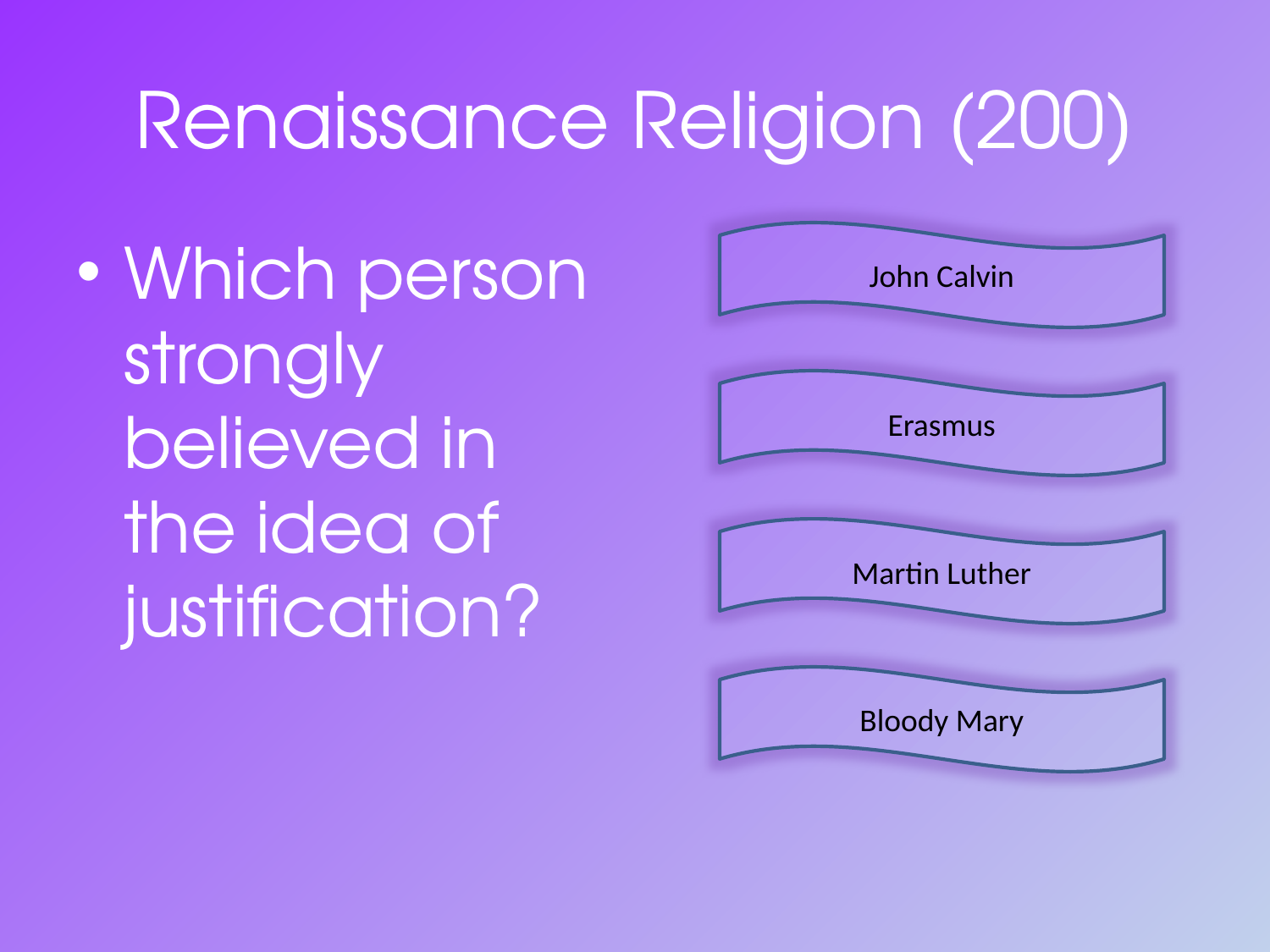

# Renaissance Religion (200)
Which person strongly believed in the idea of justification?
John Calvin
Erasmus
Martin Luther
Bloody Mary